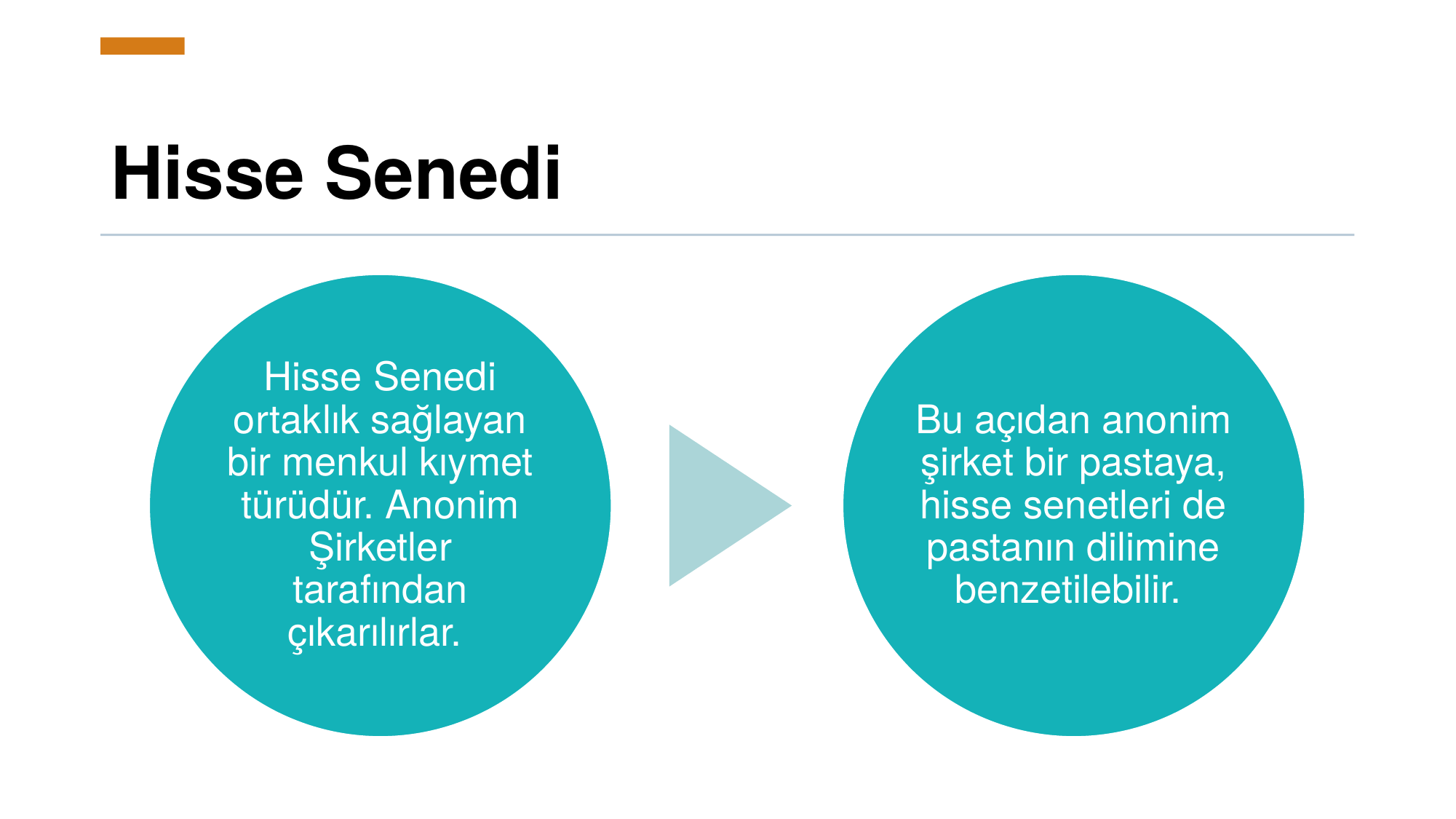

# Hisse Senedi

Hisse Senedi ortaklık sağlayan bir menkul kıymet türüdür. Anonim Şirketler tarafından çıkarılırlar.
Bu açıdan anonim şirket bir pastaya, hisse senetleri de pastanın dilimine benzetilebilir.